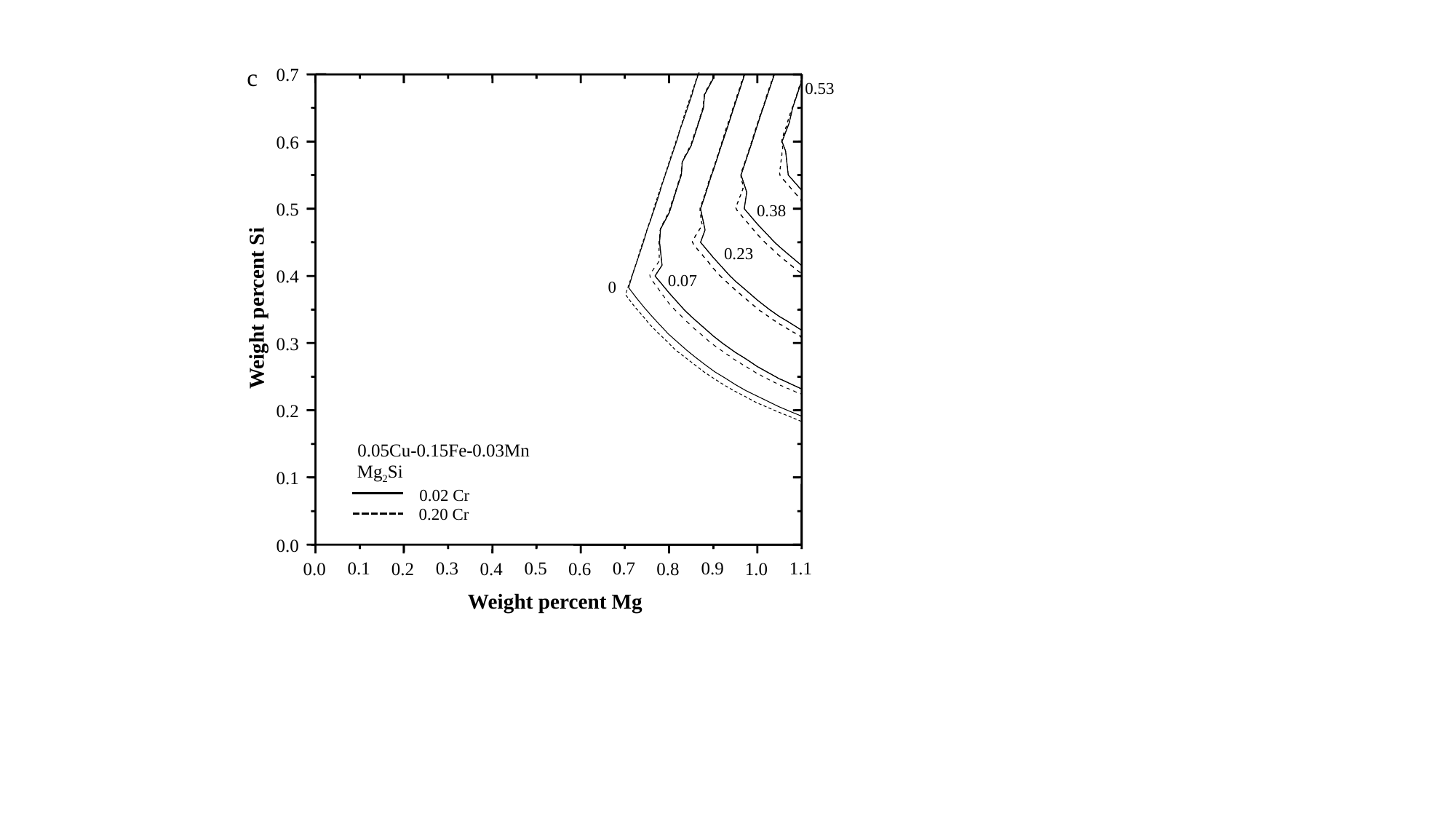

c
0.7
0.53

0.6

0.38

0.5

0.23

0.07
0.4

0

Weight percent Si

0.3

0.2

0.05Cu-0.15Fe-0.03Mn

Mg2Si

0.1

0.02 Cr

0.20 Cr

0.0

0.1
0.3
0.5
0.7
0.9
1.1
0.0
0.2
0.4
0.6
0.8
1.0
Weight percent Mg